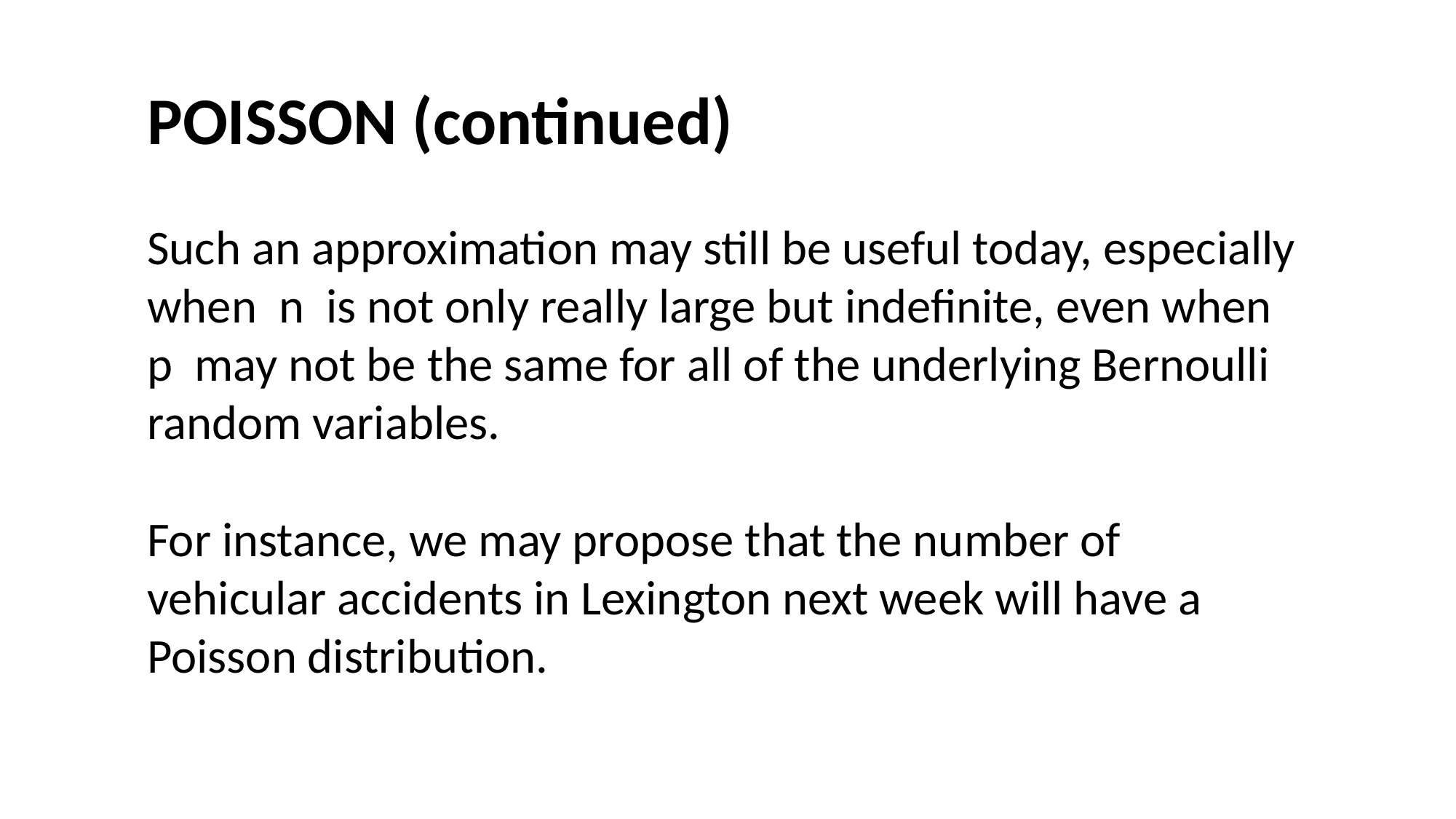

#
POISSON (continued)

Such an approximation may still be useful today, especially when  n  is not only really large but indefinite, even when  p  may not be the same for all of the underlying Bernoulli random variables.

For instance, we may propose that the number of vehicular accidents in Lexington next week will have a Poisson distribution.